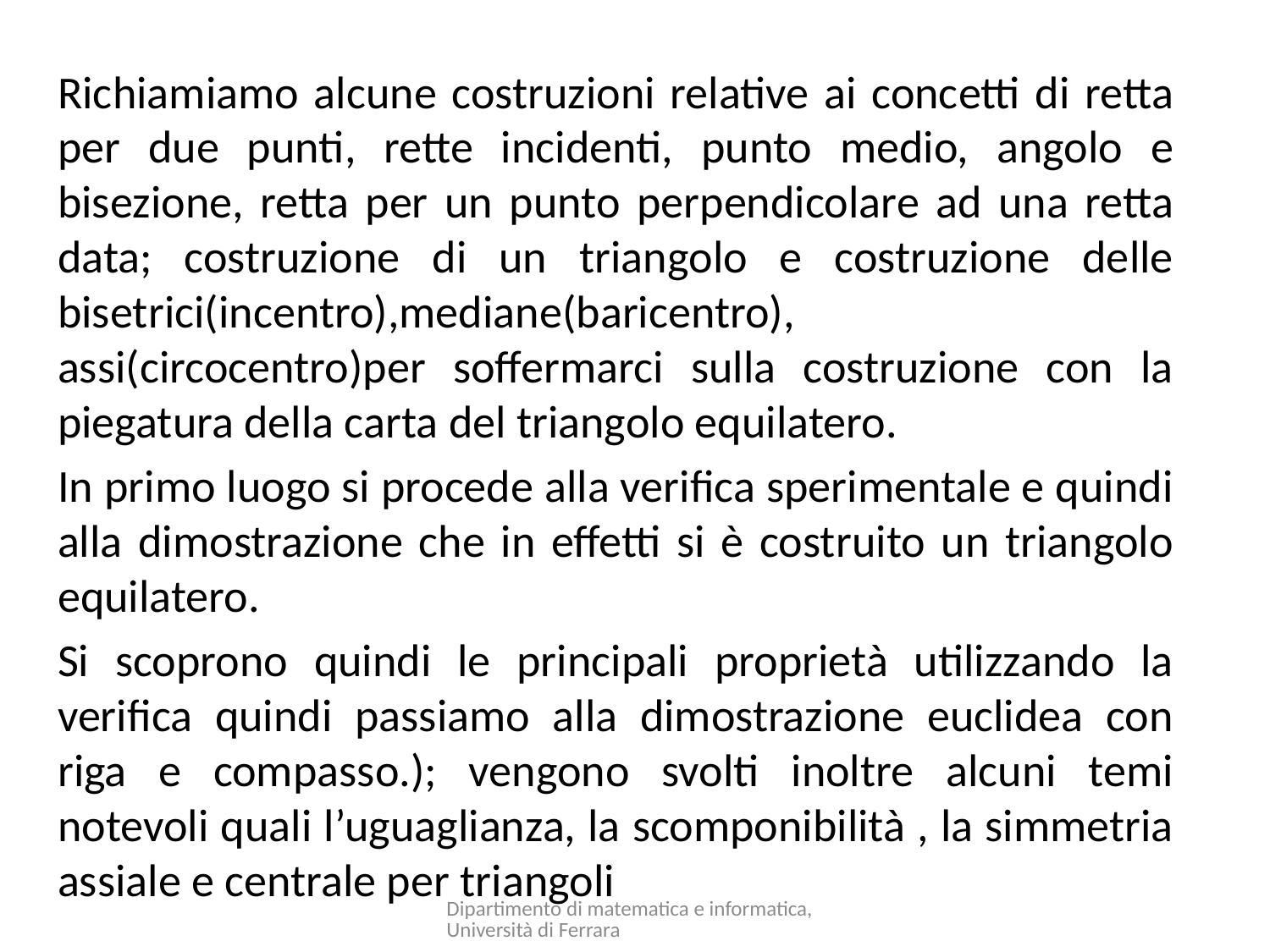

Richiamiamo alcune costruzioni relative ai concetti di retta per due punti, rette incidenti, punto medio, angolo e bisezione, retta per un punto perpendicolare ad una retta data; costruzione di un triangolo e costruzione delle bisetrici(incentro),mediane(baricentro), assi(circocentro)per soffermarci sulla costruzione con la piegatura della carta del triangolo equilatero.
In primo luogo si procede alla verifica sperimentale e quindi alla dimostrazione che in effetti si è costruito un triangolo equilatero.
Si scoprono quindi le principali proprietà utilizzando la verifica quindi passiamo alla dimostrazione euclidea con riga e compasso.); vengono svolti inoltre alcuni temi notevoli quali l’uguaglianza, la scomponibilità , la simmetria assiale e centrale per triangoli
Dipartimento di matematica e informatica, Università di Ferrara